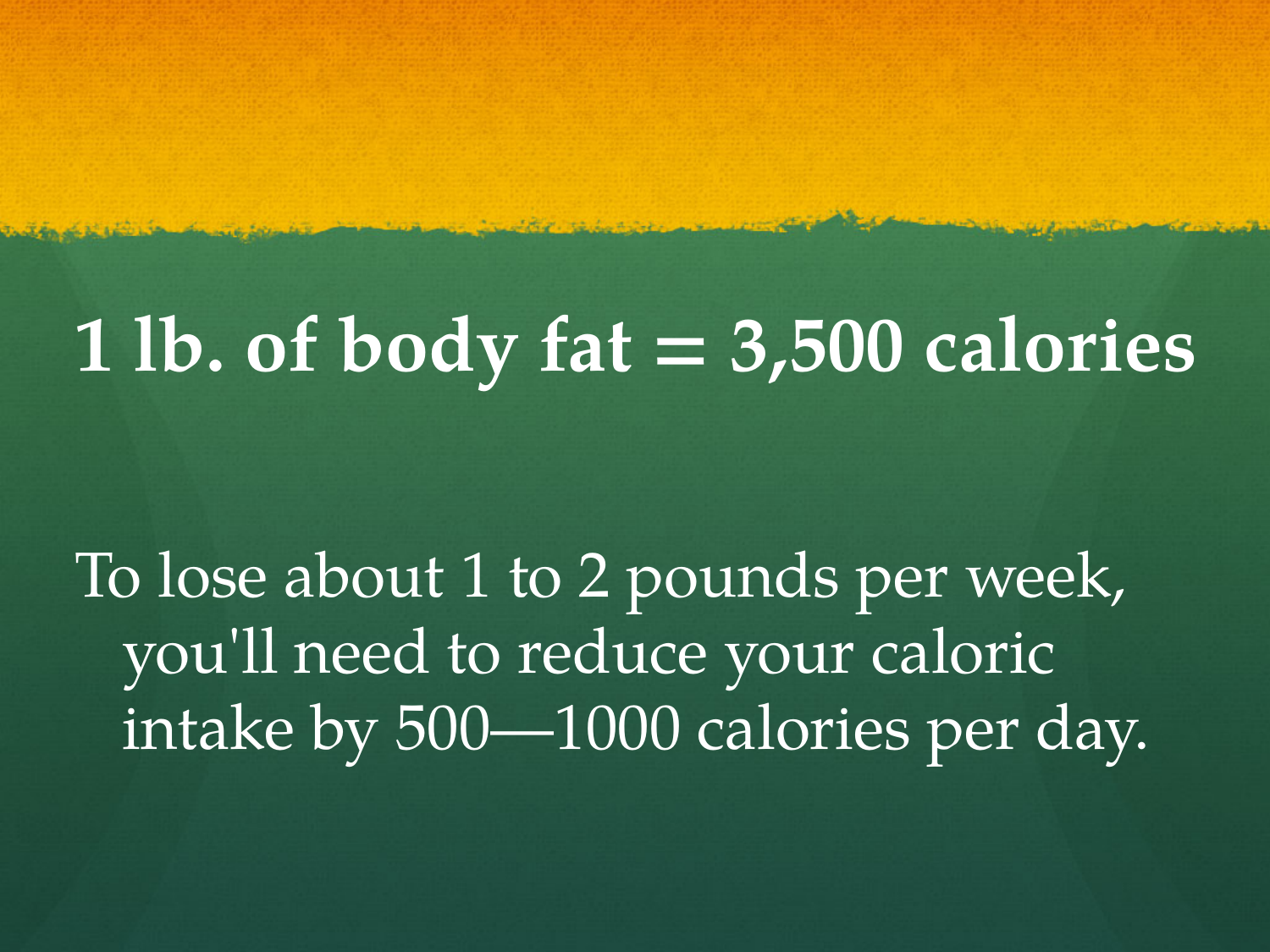

#
1 lb. of body fat = 3,500 calories

To lose about 1 to 2 pounds per week, you'll need to reduce your caloric intake by 500—1000 calories per day.